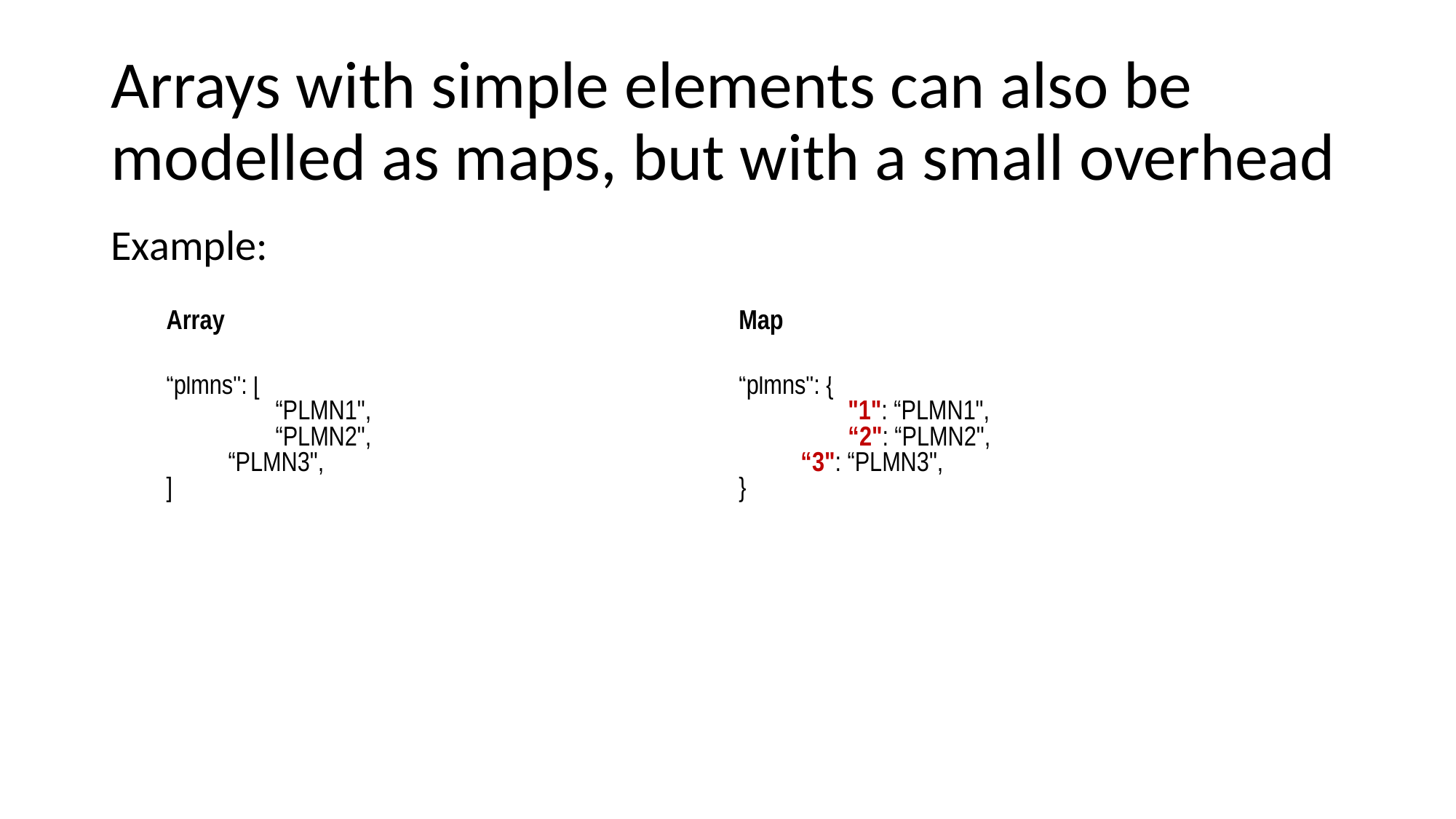

# Arrays with simple elements can also be modelled as maps, but with a small overhead
Example:
| Array | Map |
| --- | --- |
| “plmns": [ “PLMN1", “PLMN2", “PLMN3", ] | “plmns": { "1": “PLMN1", “2": “PLMN2", “3": “PLMN3", } |
|  |  |